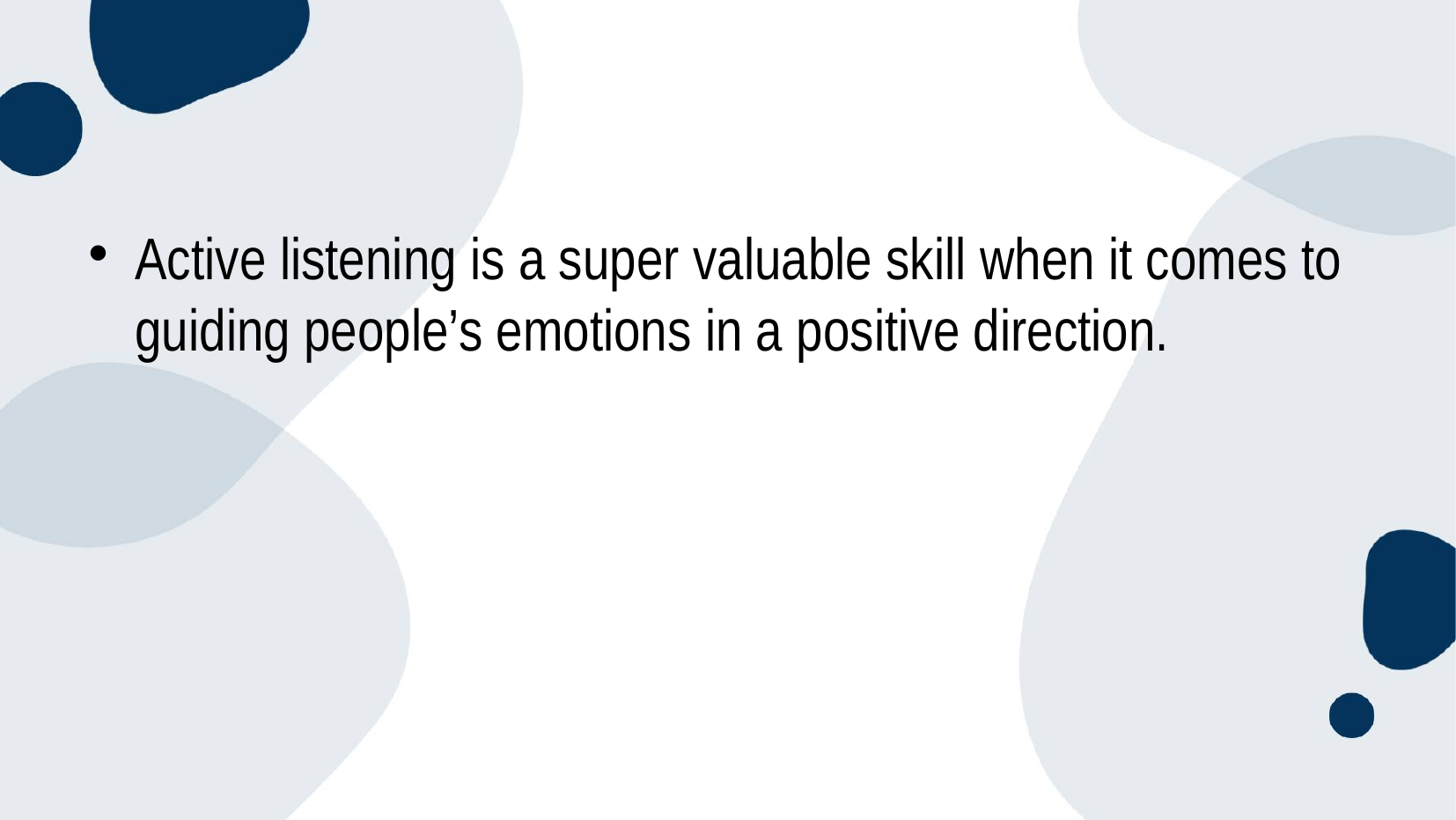

#
Active listening is a super valuable skill when it comes to guiding people’s emotions in a positive direction.